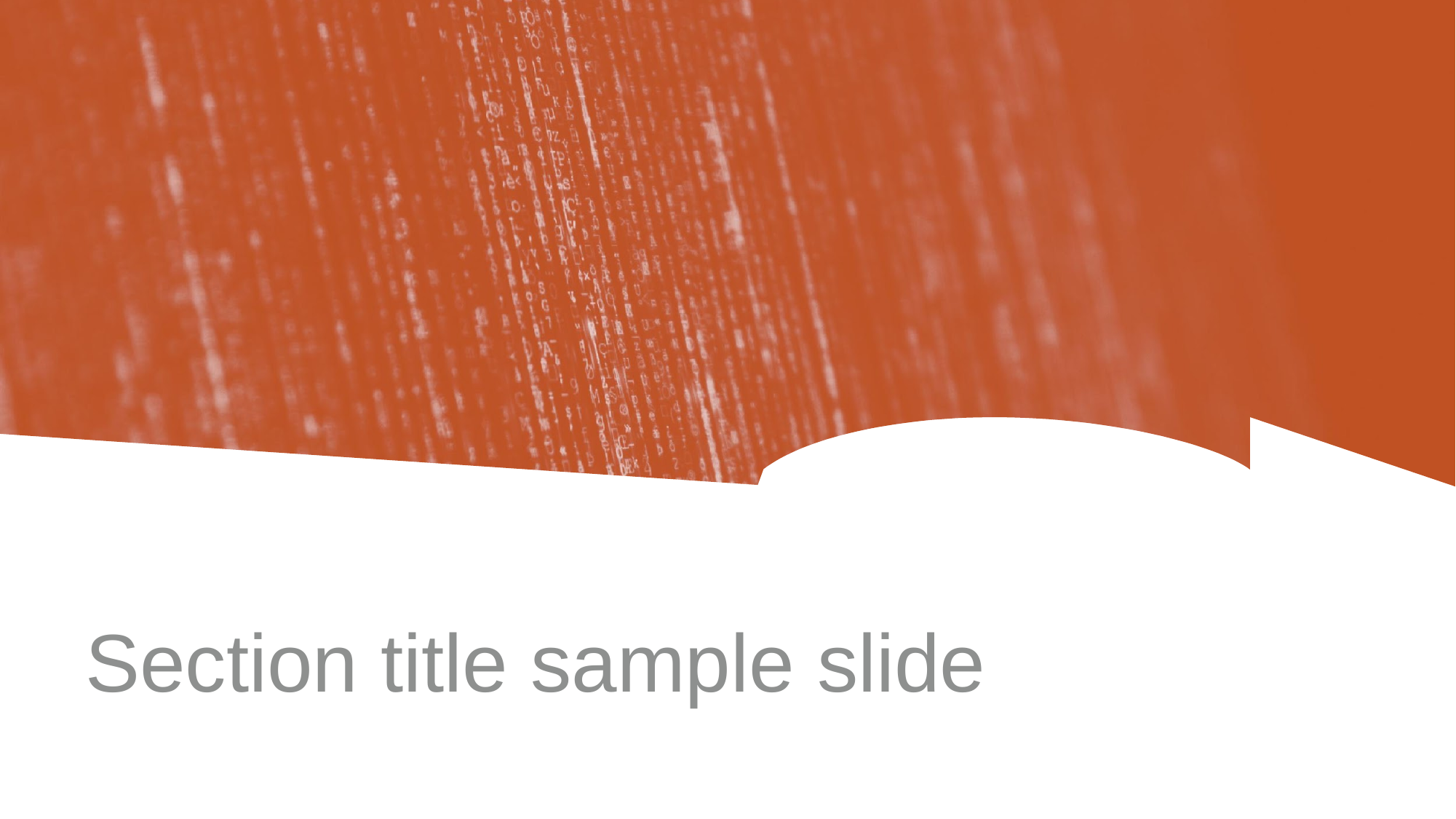

# Section title sample slide
© 2019 Name Last name, MIT CSAIL